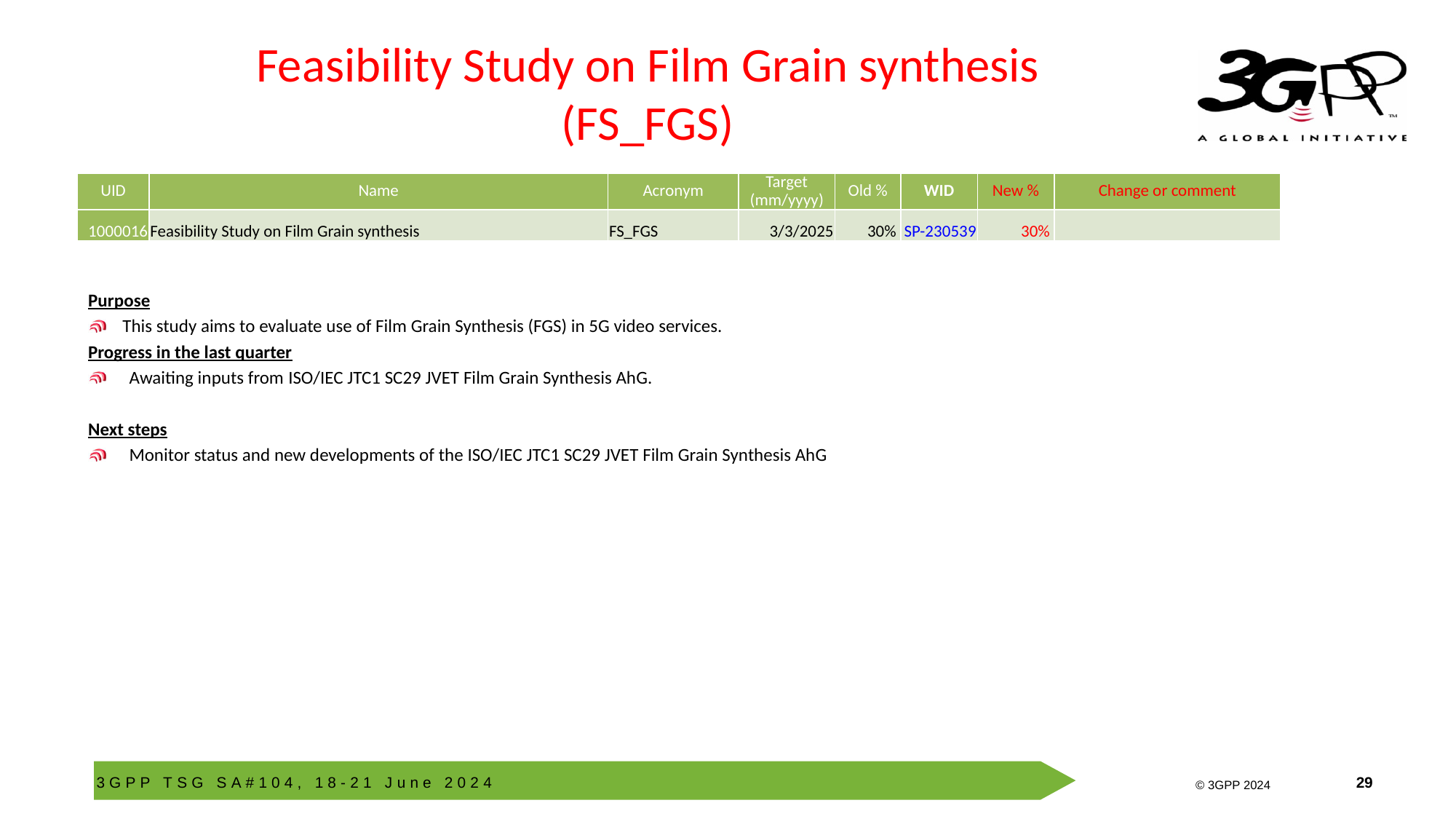

# Feasibility Study on Film Grain synthesis (FS_FGS)
| UID | Name | Acronym | Target (mm/yyyy) | Old % | WID | New % | Change or comment |
| --- | --- | --- | --- | --- | --- | --- | --- |
| 1000016 | Feasibility Study on Film Grain synthesis | FS\_FGS | 3/3/2025 | 30% | SP-230539 | 30% |  |
Purpose
This study aims to evaluate use of Film Grain Synthesis (FGS) in 5G video services.
Progress in the last quarter
Awaiting inputs from ISO/IEC JTC1 SC29 JVET Film Grain Synthesis AhG.

Next steps
Monitor status and new developments of the ISO/IEC JTC1 SC29 JVET Film Grain Synthesis AhG